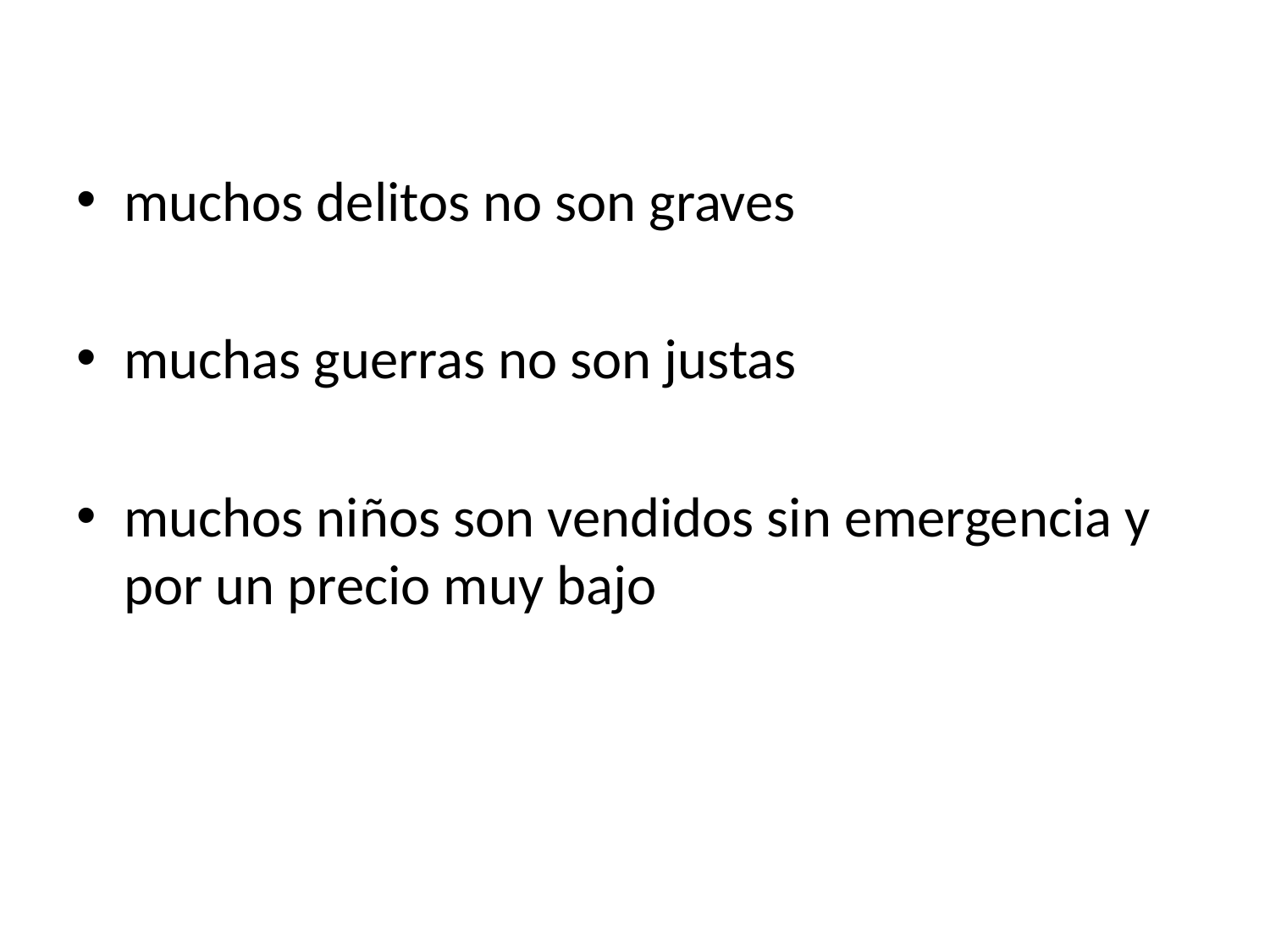

muchos delitos no son graves

muchas guerras no son justas

muchos niños son vendidos sin emergencia y por un precio muy bajo